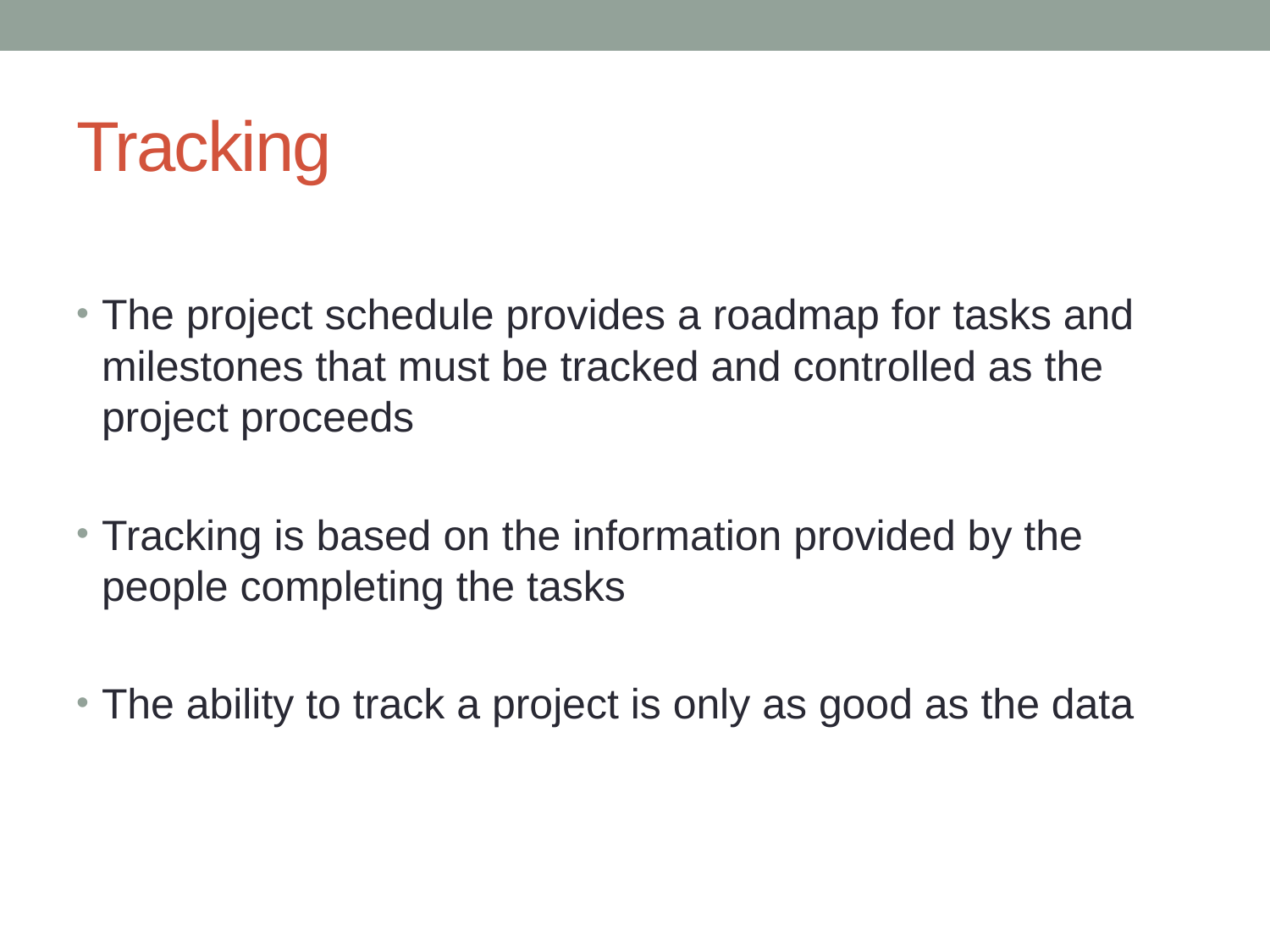

# Tracking

The project schedule provides a roadmap for tasks and milestones that must be tracked and controlled as the project proceeds

Tracking is based on the information provided by the people completing the tasks

The ability to track a project is only as good as the data